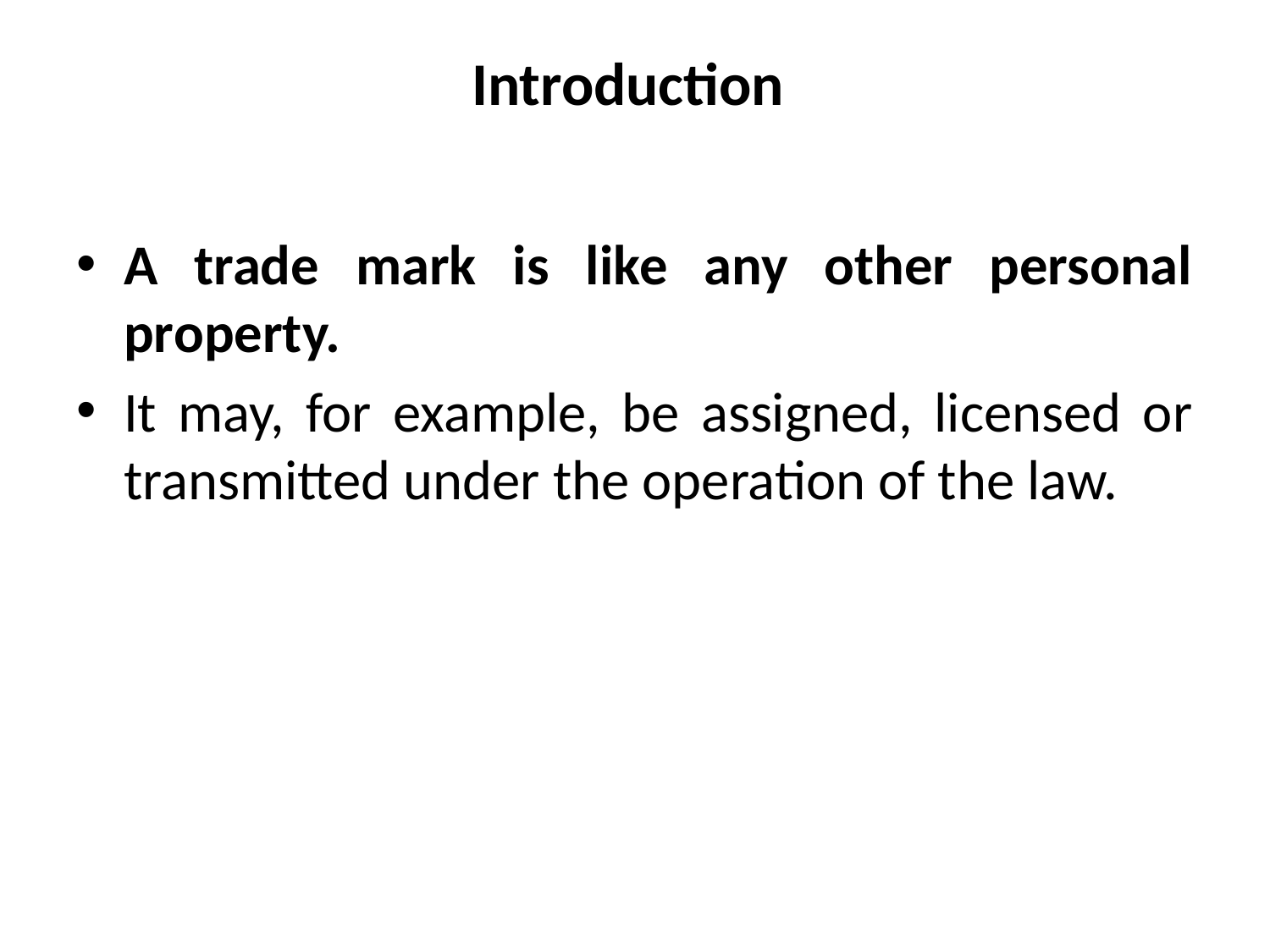

# Introduction
A trade mark is like any other personal property.
It may, for example, be assigned, licensed or transmitted under the operation of the law.